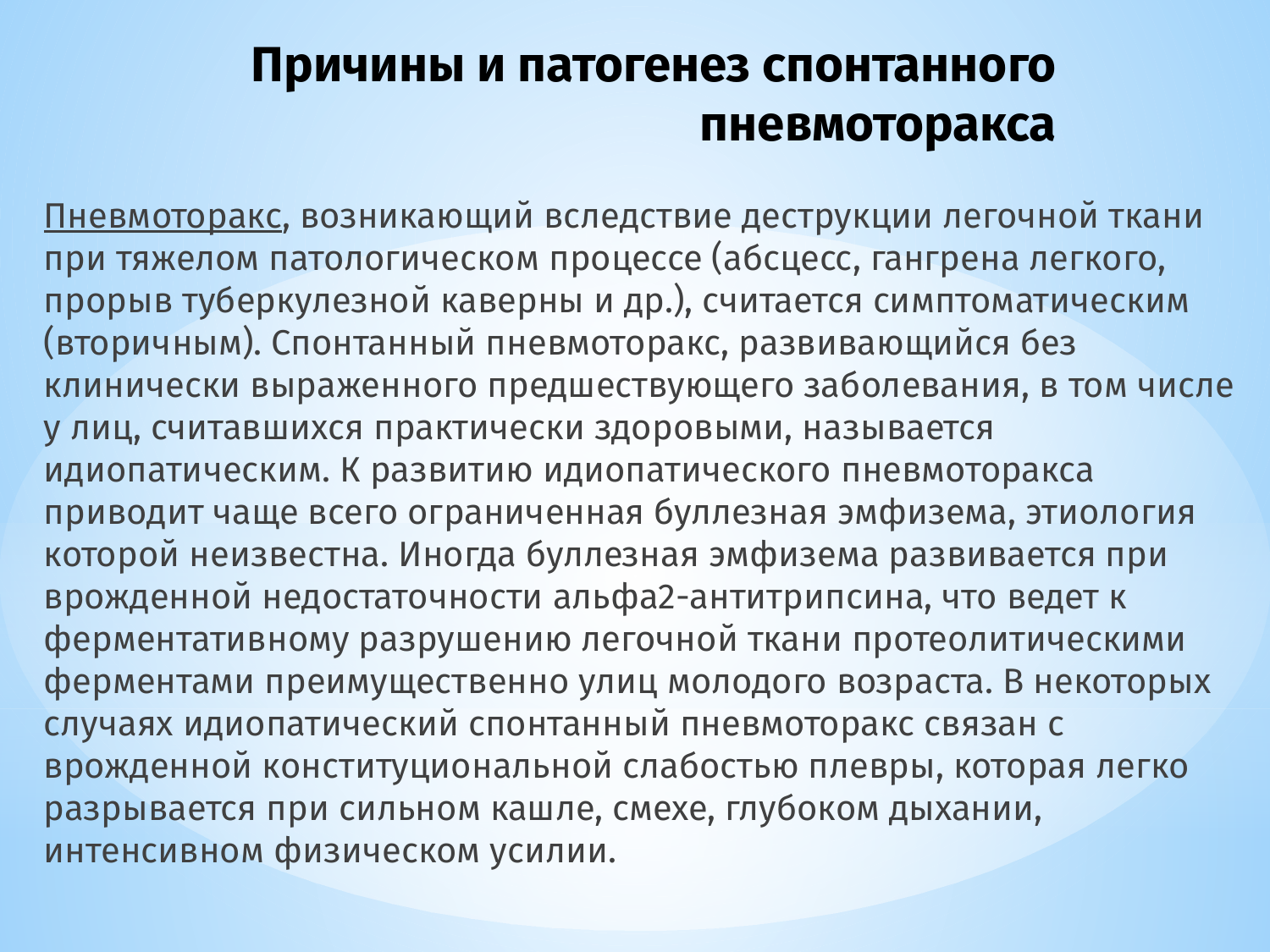

# Причины и патогенез спонтанного пневмоторакса
Пневмоторакс, возникающий вследствие деструкции легочной ткани при тяжелом патологическом процессе (абсцесс, гангрена легкого, прорыв туберкулезной каверны и др.), считается симптоматическим (вторичным). Спонтанный пневмоторакс, развивающийся без клинически выраженного предшествующего заболевания, в том числе у лиц, считавшихся практически здоровыми, называется идиопатическим. К развитию идиопатического пневмоторакса приводит чаще всего ограниченная буллезная эмфизема, этиология которой неизвестна. Иногда буллезная эмфизема развивается при врожденной недостаточности альфа2-антитрипсина, что ведет к ферментативному разрушению легочной ткани протеолитическими ферментами преимущественно улиц молодого возраста. В некоторых случаях идиопатический спонтанный пневмоторакс связан с врожденной конституциональной слабостью плевры, которая легко разрывается при сильном кашле, смехе, глубоком дыхании, интенсивном физическом усилии.